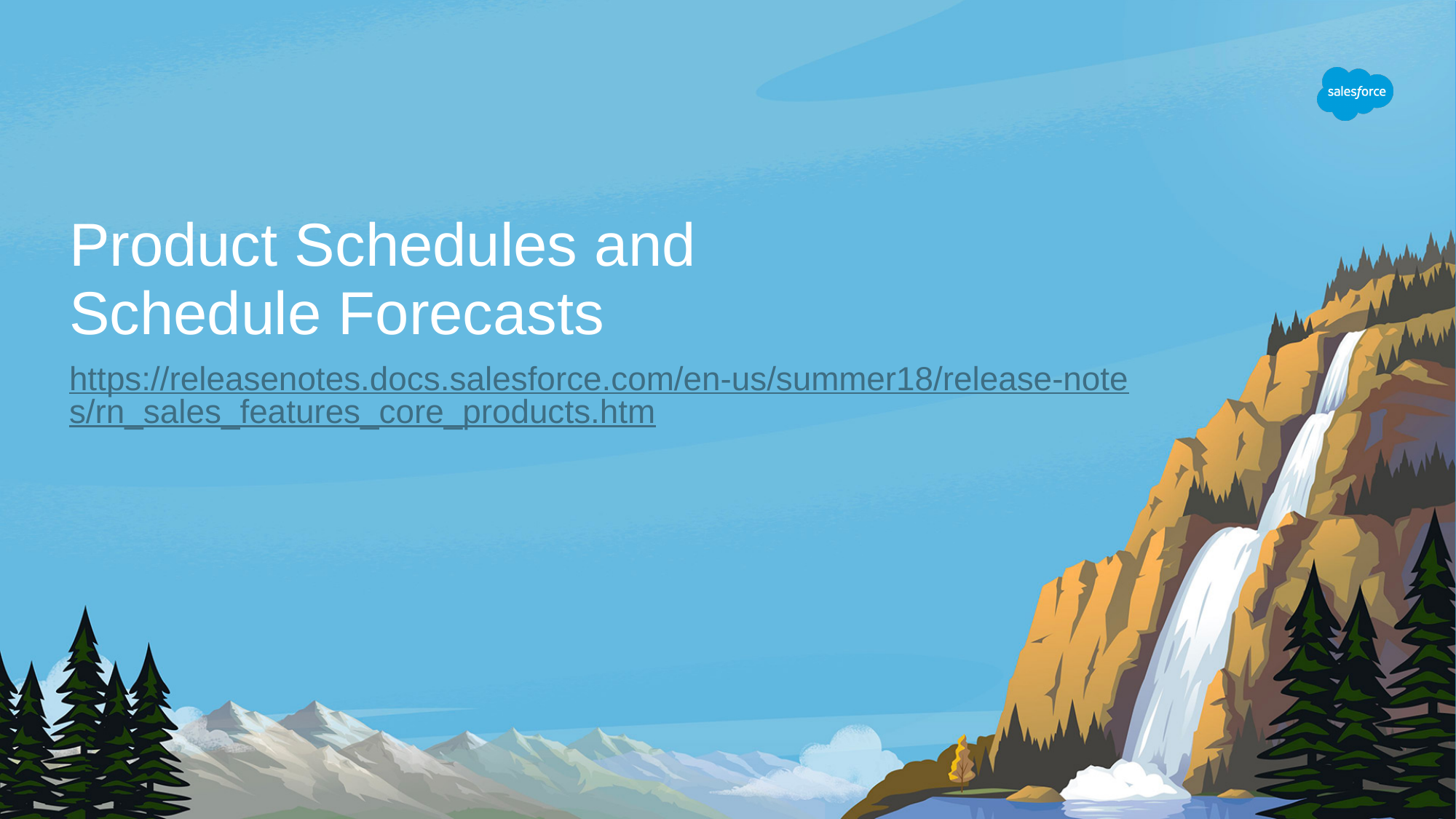

# Product Schedules and Schedule Forecasts
https://releasenotes.docs.salesforce.com/en-us/summer18/release-notes/rn_sales_features_core_products.htm